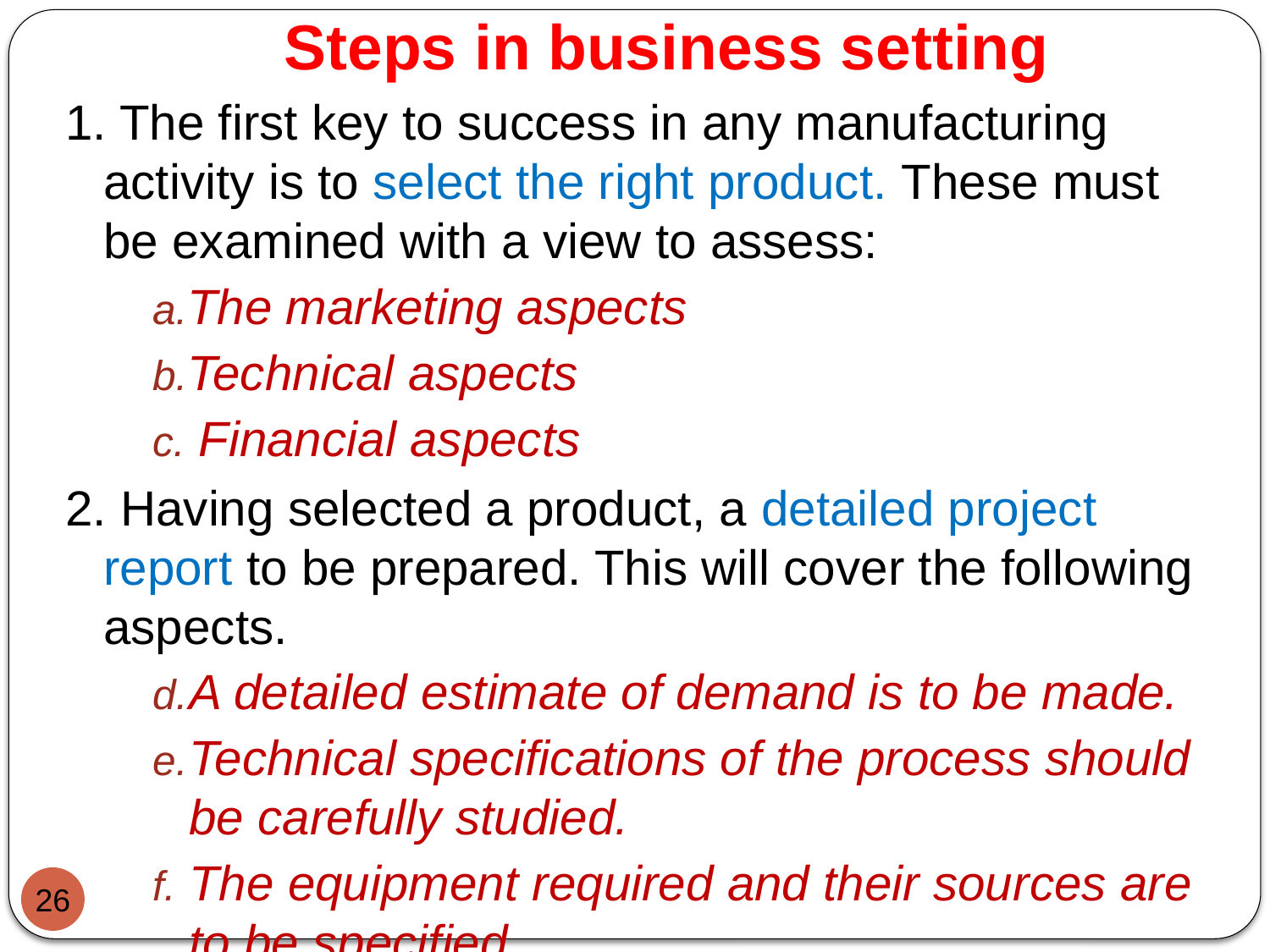

# Steps in business setting
1. The first key to success in any manufacturing activity is to select the right product. These must be examined with a view to assess:
The marketing aspects
Technical aspects
 Financial aspects
2. Having selected a product, a detailed project report to be prepared. This will cover the following aspects.
A detailed estimate of demand is to be made.
Technical specifications of the process should be carefully studied.
The equipment required and their sources are to be specified
Requirement of space.

26